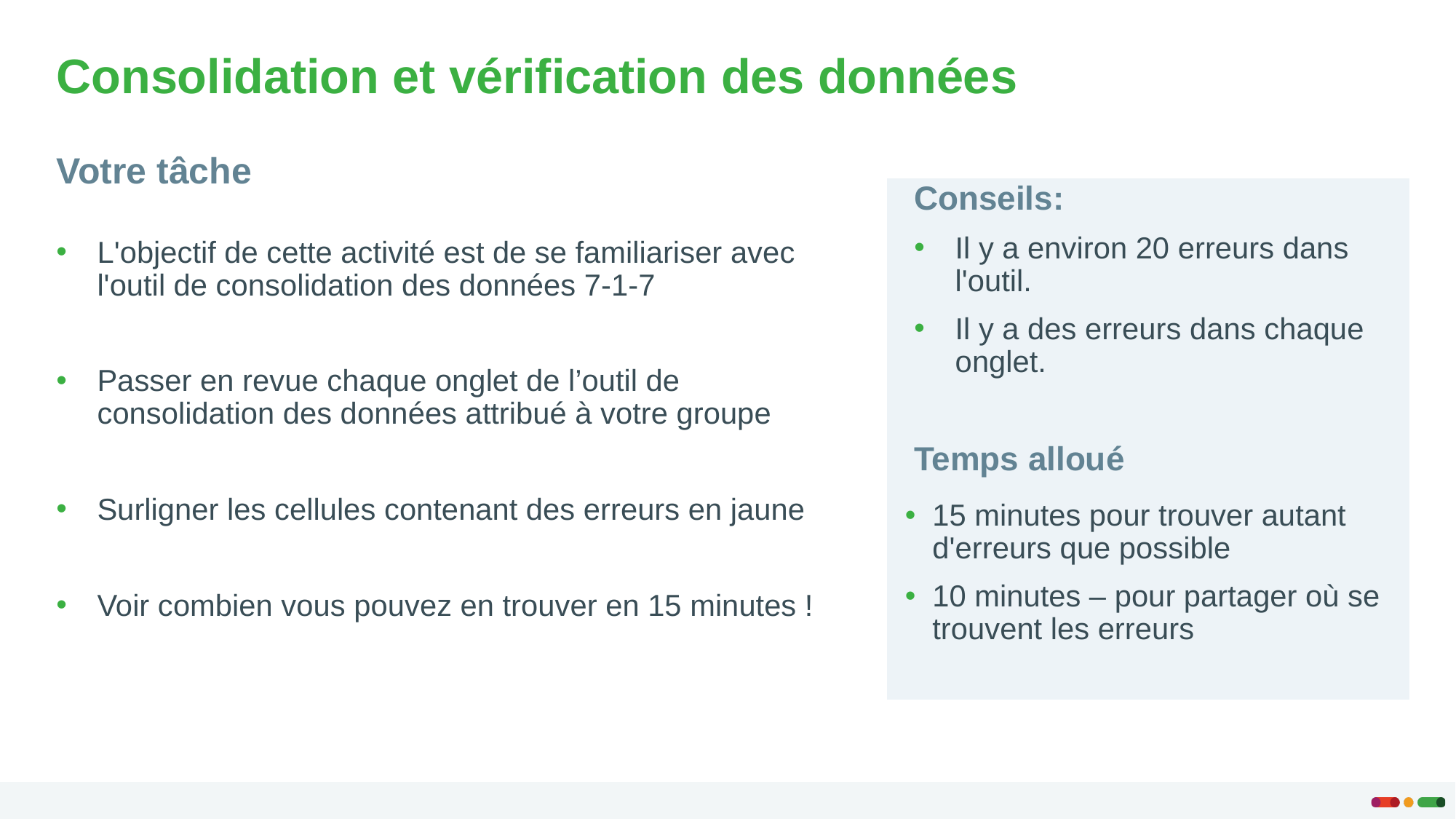

Consolidation et vérification des données
Votre tâche

L'objectif de cette activité est de se familiariser avec l'outil de consolidation des données 7-1-7

Passer en revue chaque onglet de l’outil de consolidation des données attribué à votre groupe

Surligner les cellules contenant des erreurs en jaune

Voir combien vous pouvez en trouver en 15 minutes !

Conseils:
Il y a environ 20 erreurs dans l'outil.
Il y a des erreurs dans chaque onglet.

Temps alloué
15 minutes pour trouver autant d'erreurs que possible
10 minutes – pour partager où se trouvent les erreurs